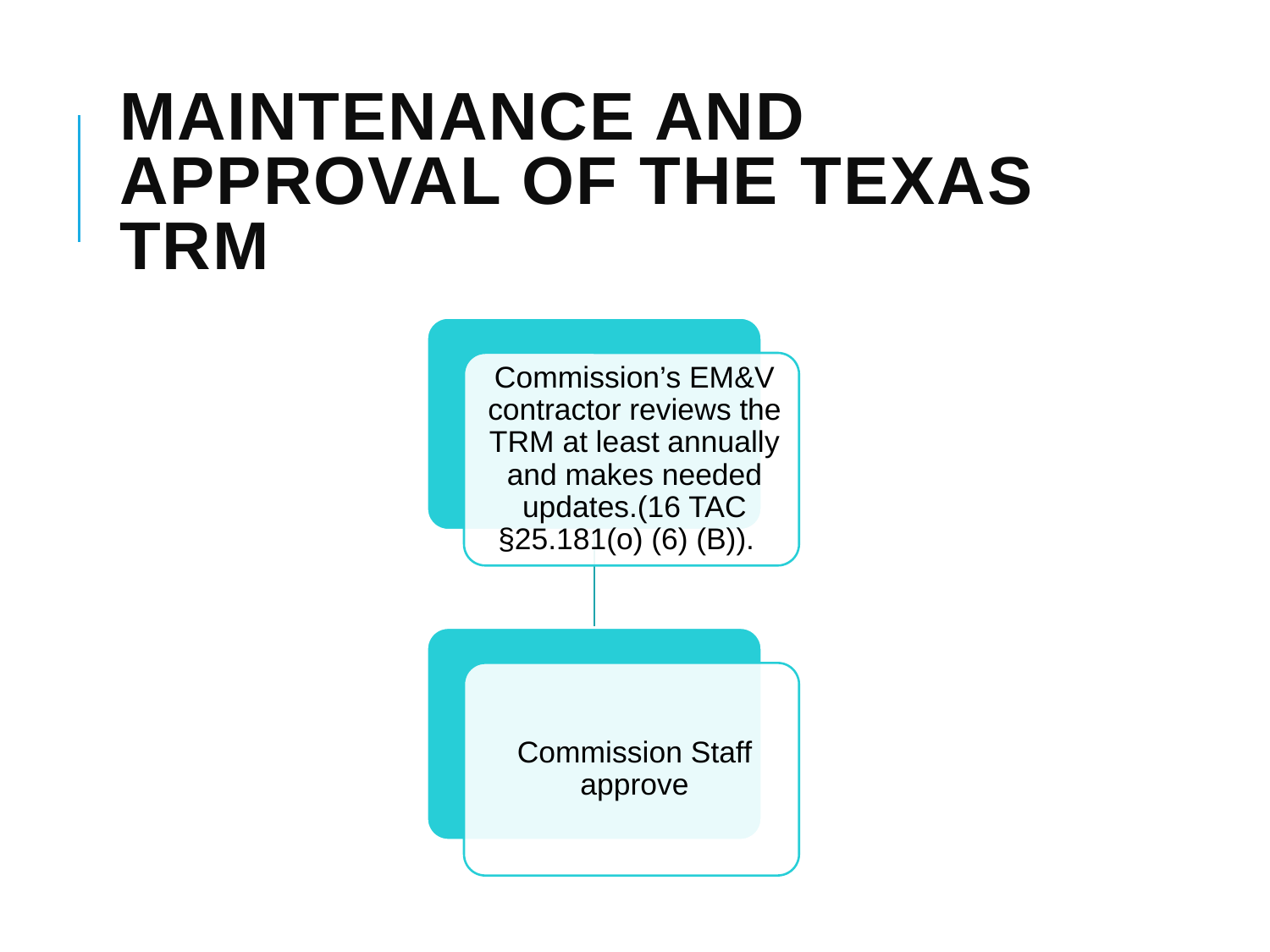

# Maintenance and approval of the Texas TRM
Commission’s EM&V contractor reviews the TRM at least annually and makes needed updates.(16 TAC §25.181(o) (6) (B)).
Commission Staff approve